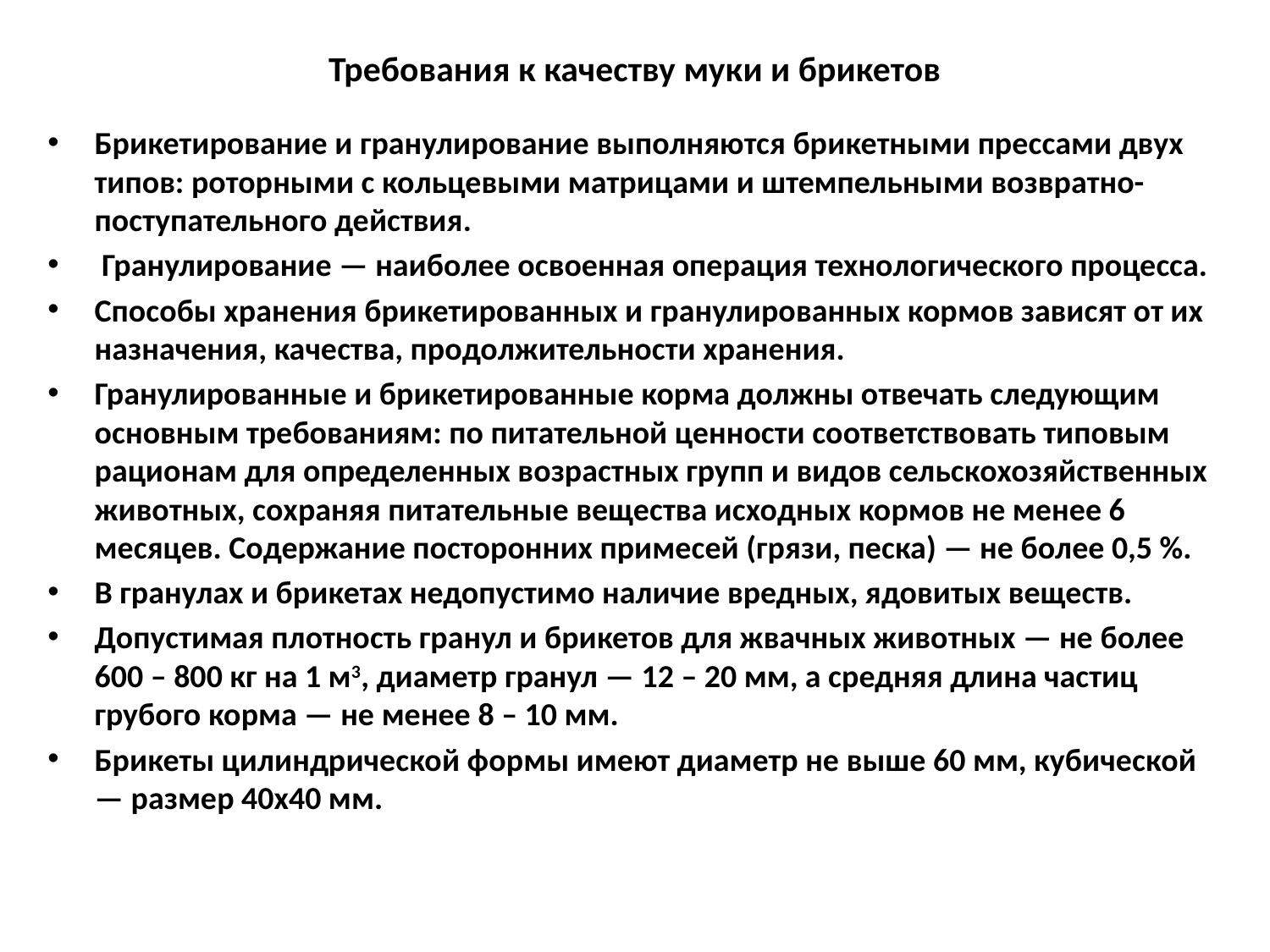

# Требования к качеству муки и брикетов
Брикетирование и гранулирование выполняются брикетными прессами двух типов: роторными с кольцевыми матрицами и штемпельными возвратно-поступательного действия.
 Гранулирование — наиболее освоенная операция технологического процесса.
Способы хранения брикетированных и гранулированных кормов зависят от их назначения, качества, продолжительности хранения.
Гранулированные и брикетированные корма должны отвечать следующим основным требованиям: по питательной ценности соответствовать типовым рационам для определенных возрастных групп и видов сельскохозяйственных животных, сохраняя питательные вещества исходных кормов не менее 6 месяцев. Содержание посторонних примесей (грязи, песка) — не более 0,5 %.
В гранулах и брикетах недопустимо наличие вредных, ядовитых веществ.
Допустимая плотность гранул и брикетов для жвачных животных — не более 600 – 800 кг на 1 м3, диаметр гранул — 12 – 20 мм, а средняя длина частиц грубого корма — не менее 8 – 10 мм.
Брикеты цилиндрической формы имеют диаметр не выше 60 мм, кубической — размер 40х40 мм.